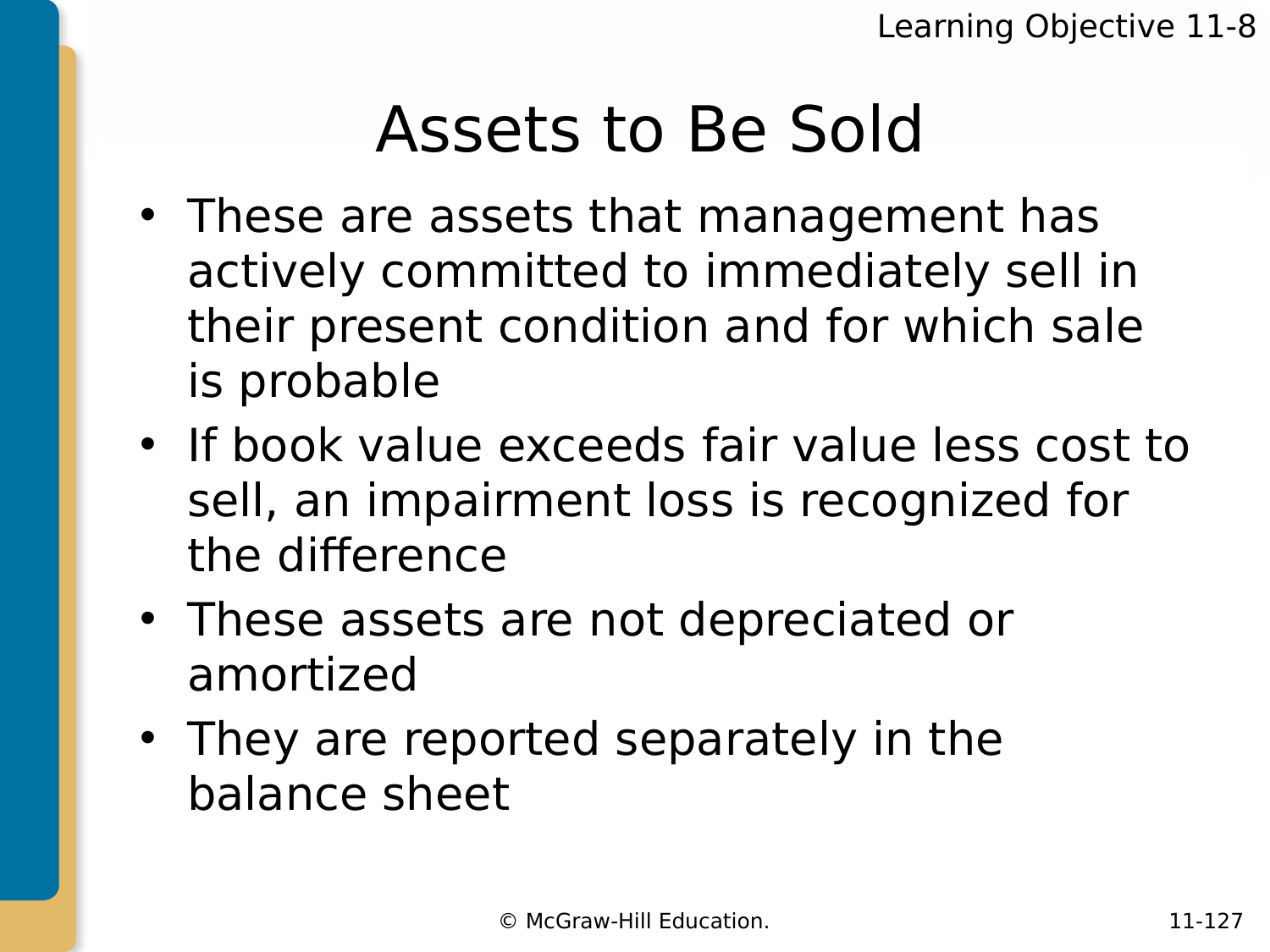

Learning Objective 11-8
# Assets to Be Sold
These are assets that management has actively committed to immediately sell in their present condition and for which sale is probable
If book value exceeds fair value less cost to sell, an impairment loss is recognized for the difference
These assets are not depreciated or amortized
They are reported separately in the balance sheet